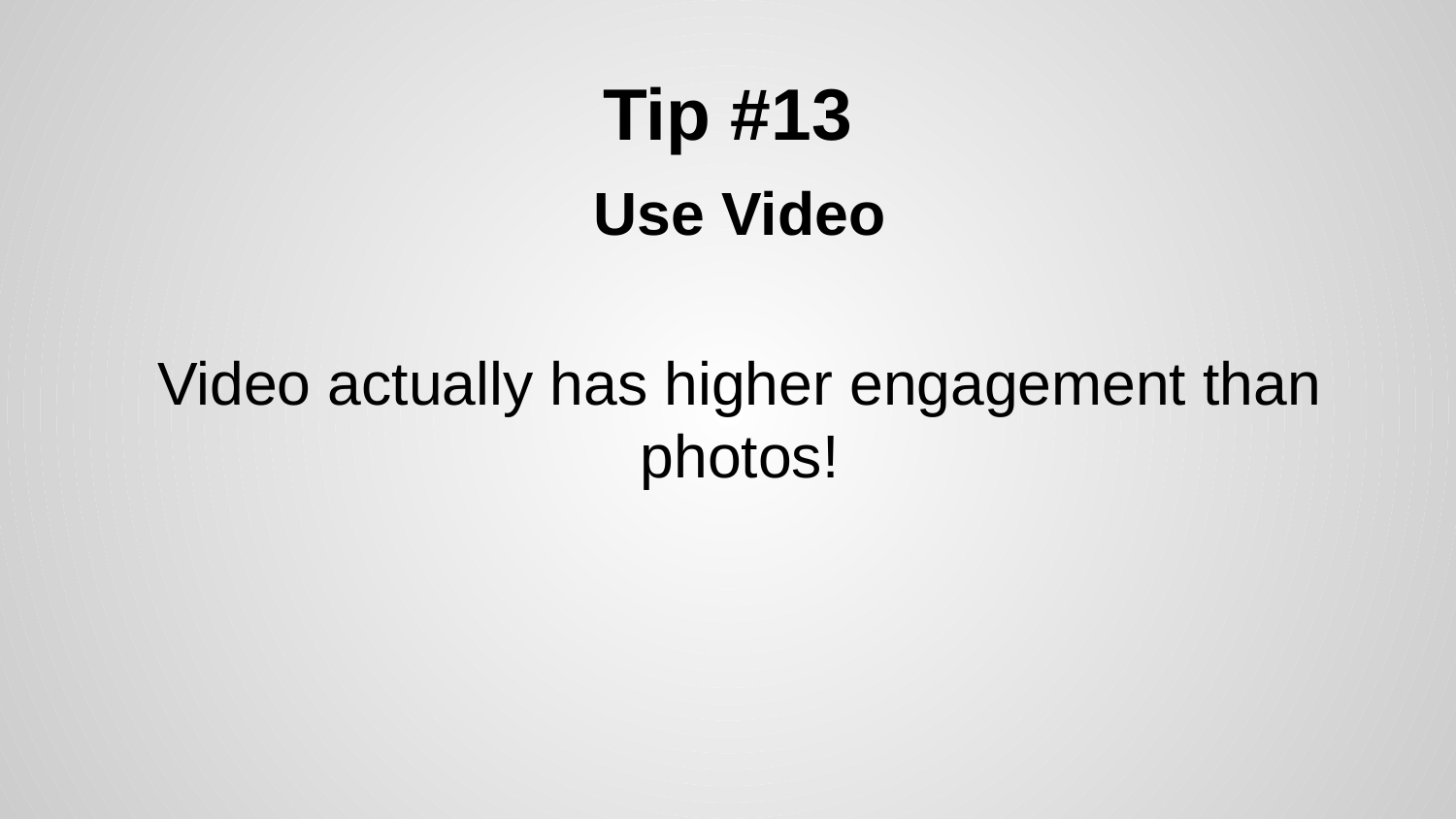

# Tip #13

Use Video

Video actually has higher engagement than photos!